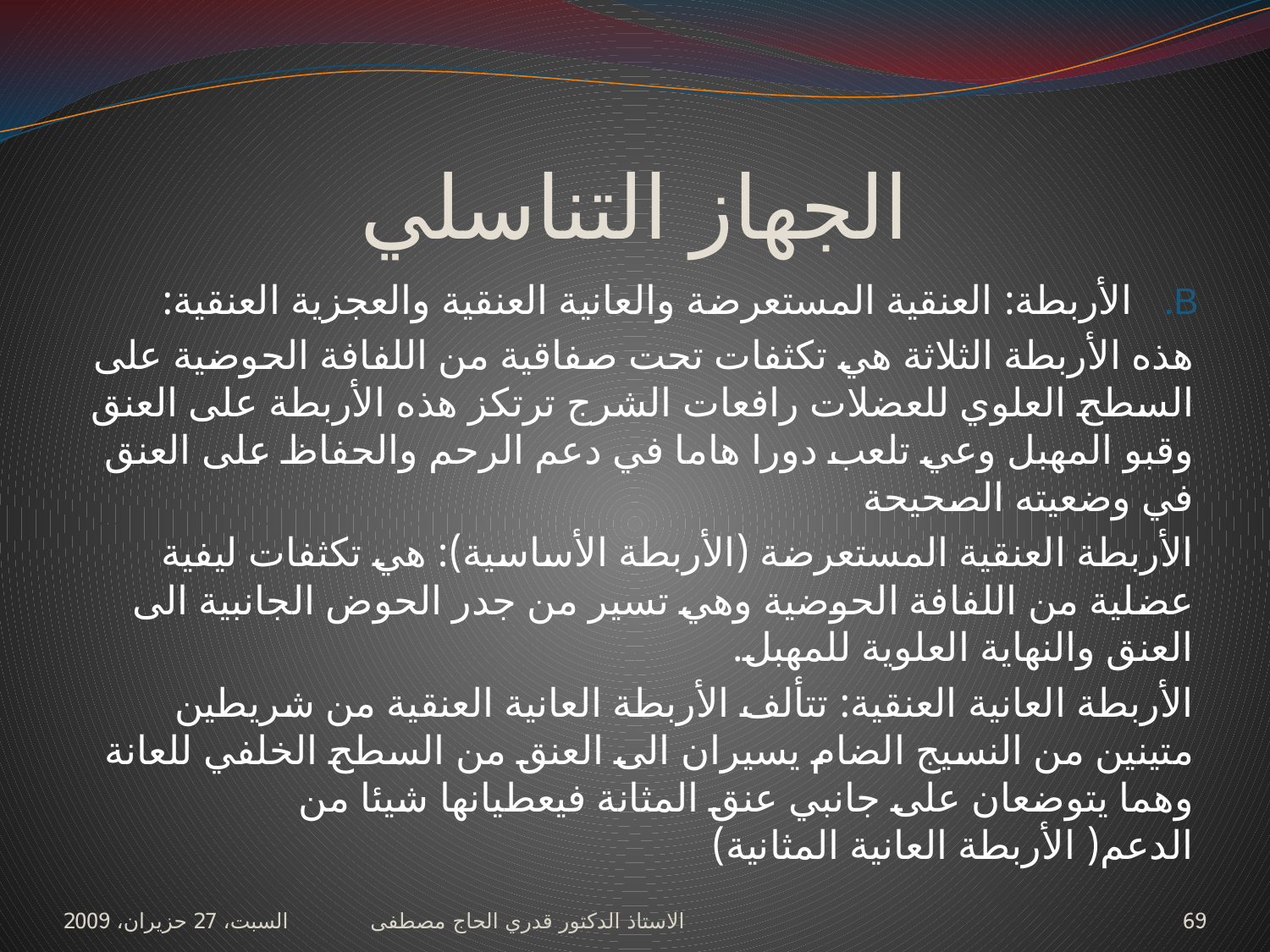

# الجهاز التناسلي
الأربطة: العنقية المستعرضة والعانية العنقية والعجزية العنقية:
هذه الأربطة الثلاثة هي تكثفات تحت صفاقية من اللفافة الحوضية على السطح العلوي للعضلات رافعات الشرج ترتكز هذه الأربطة على العنق وقبو المهبل وعي تلعب دورا هاما في دعم الرحم والحفاظ على العنق في وضعيته الصحيحة
الأربطة العنقية المستعرضة (الأربطة الأساسية): هي تكثفات ليفية عضلية من اللفافة الحوضية وهي تسير من جدر الحوض الجانبية الى العنق والنهاية العلوية للمهبل.
الأربطة العانية العنقية: تتألف الأربطة العانية العنقية من شريطين متينين من النسيج الضام يسيران الى العنق من السطح الخلفي للعانة وهما يتوضعان على جانبي عنق المثانة فيعطيانها شيئا من الدعم( الأربطة العانية المثانية)
السبت، 27 حزيران، 2009
الاستاذ الدكتور قدري الحاج مصطفى
69